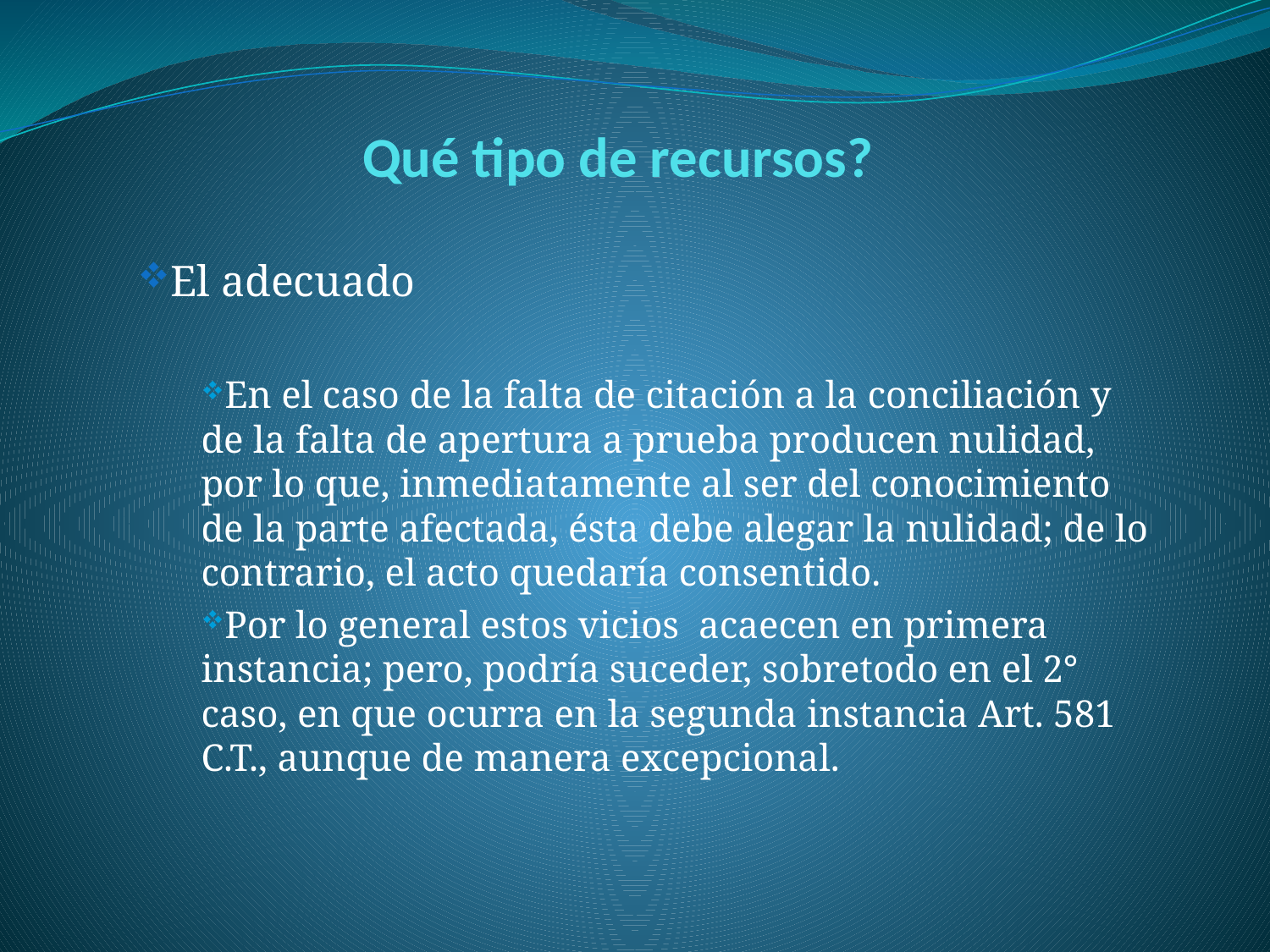

# Qué tipo de recursos?
El adecuado

En el caso de la falta de citación a la conciliación y de la falta de apertura a prueba producen nulidad, por lo que, inmediatamente al ser del conocimiento de la parte afectada, ésta debe alegar la nulidad; de lo contrario, el acto quedaría consentido.
Por lo general estos vicios  acaecen en primera instancia; pero, podría suceder, sobretodo en el 2° caso, en que ocurra en la segunda instancia Art. 581 C.T., aunque de manera excepcional.